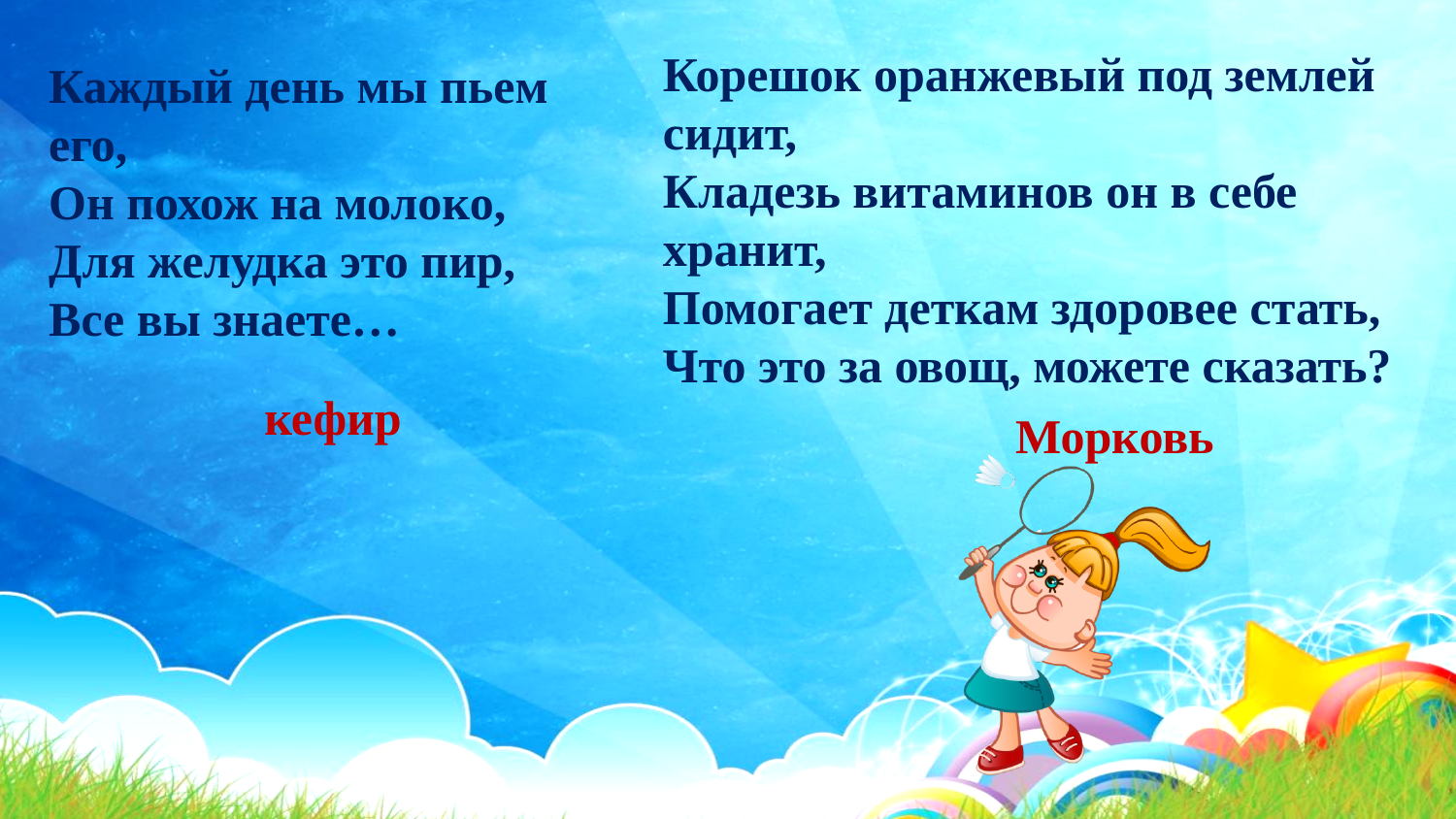

Корешок оранжевый под землей сидит,
Кладезь витаминов он в себе хранит,
Помогает деткам здоровее стать,
Что это за овощ, можете сказать?
Каждый день мы пьем его,
Он похож на молоко,
Для желудка это пир,
Все вы знаете…
кефир
Морковь